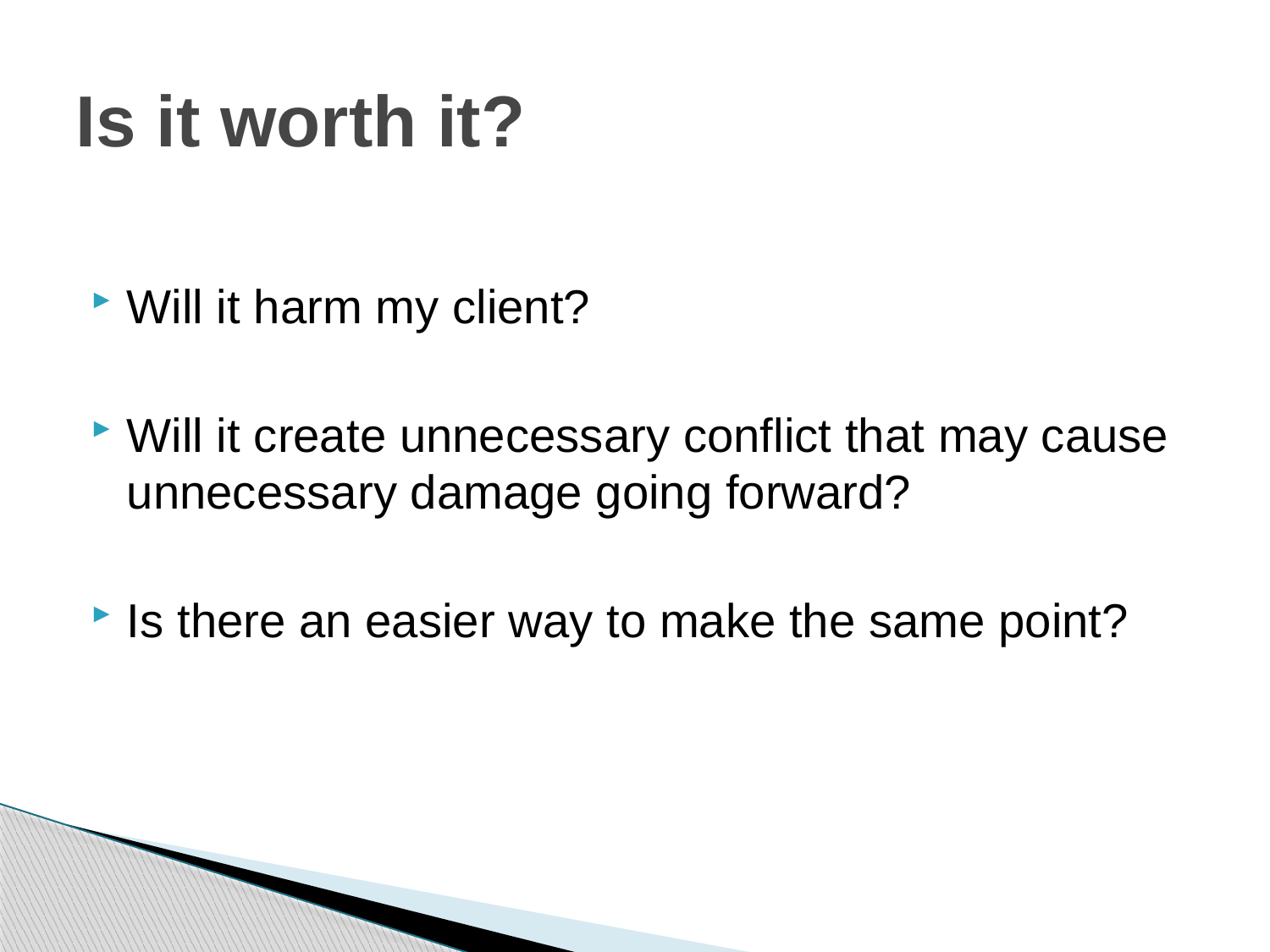

# Is it worth it?

Will it harm my client?

Will it create unnecessary conflict that may cause unnecessary damage going forward?

Is there an easier way to make the same point?